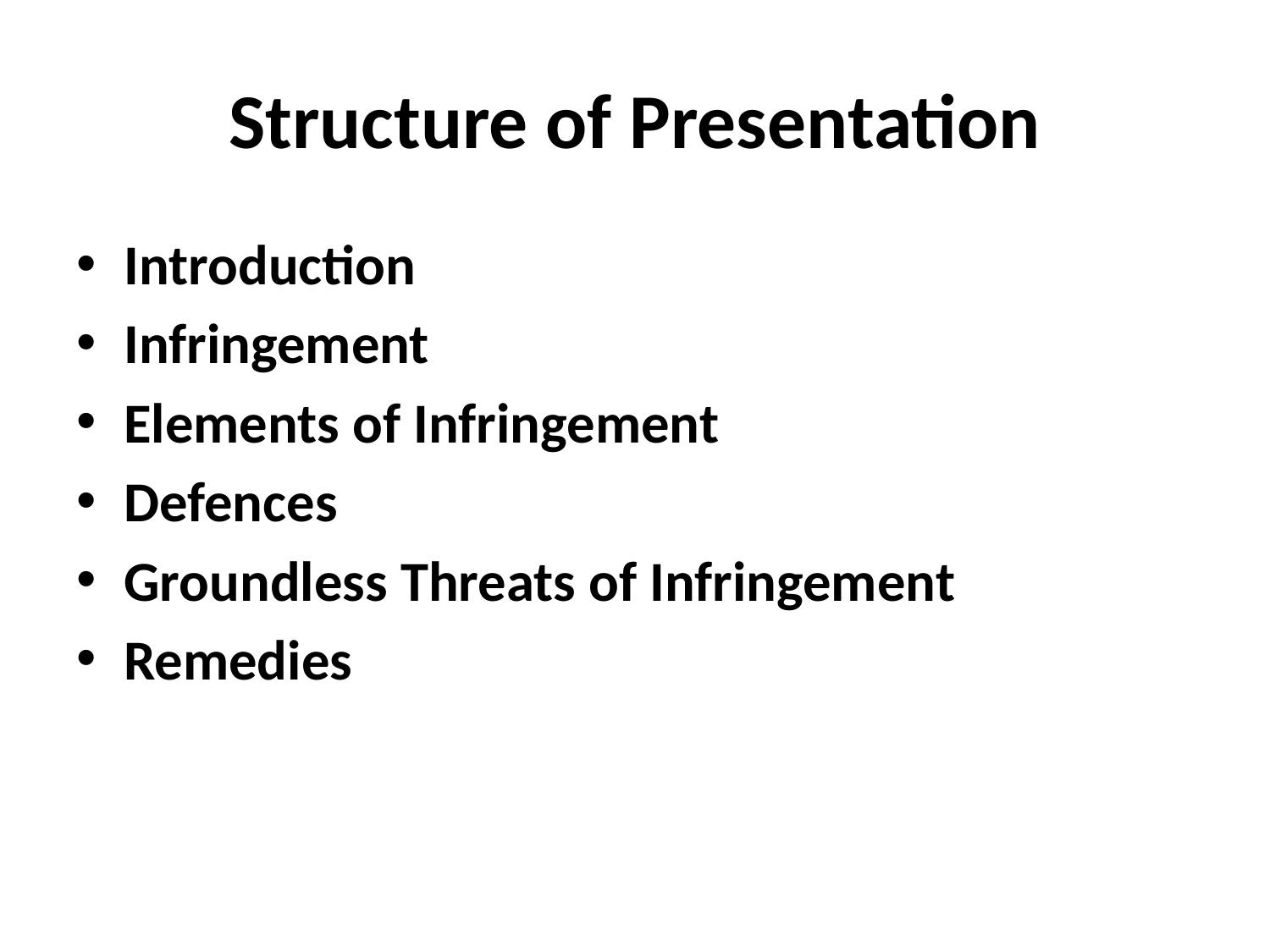

# Structure of Presentation
Introduction
Infringement
Elements of Infringement
Defences
Groundless Threats of Infringement
Remedies